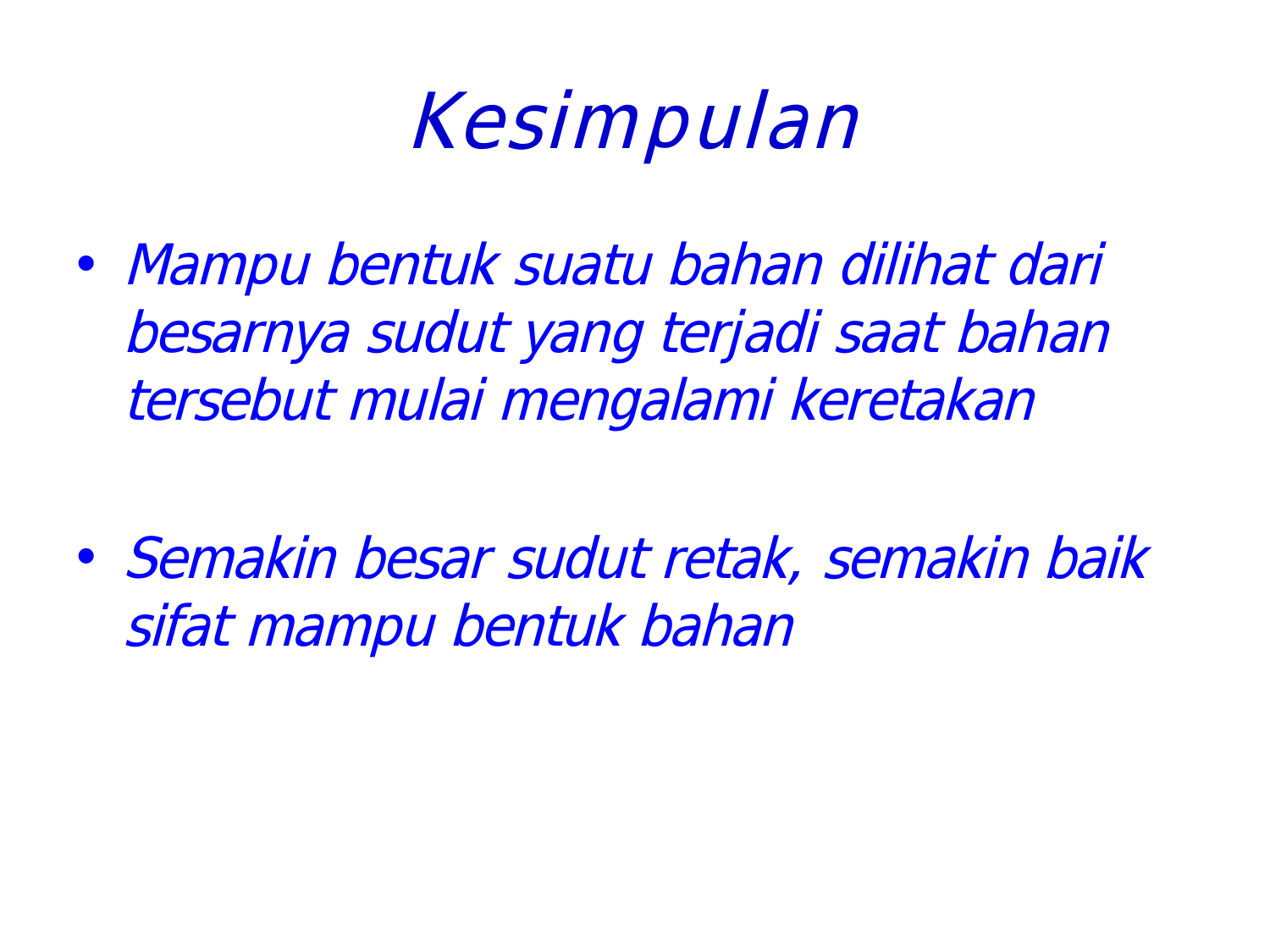

# Kesimpulan
Mampu bentuk suatu bahan dilihat dari besarnya sudut yang terjadi saat bahan tersebut mulai mengalami keretakan

Semakin besar sudut retak, semakin baik sifat mampu bentuk bahan